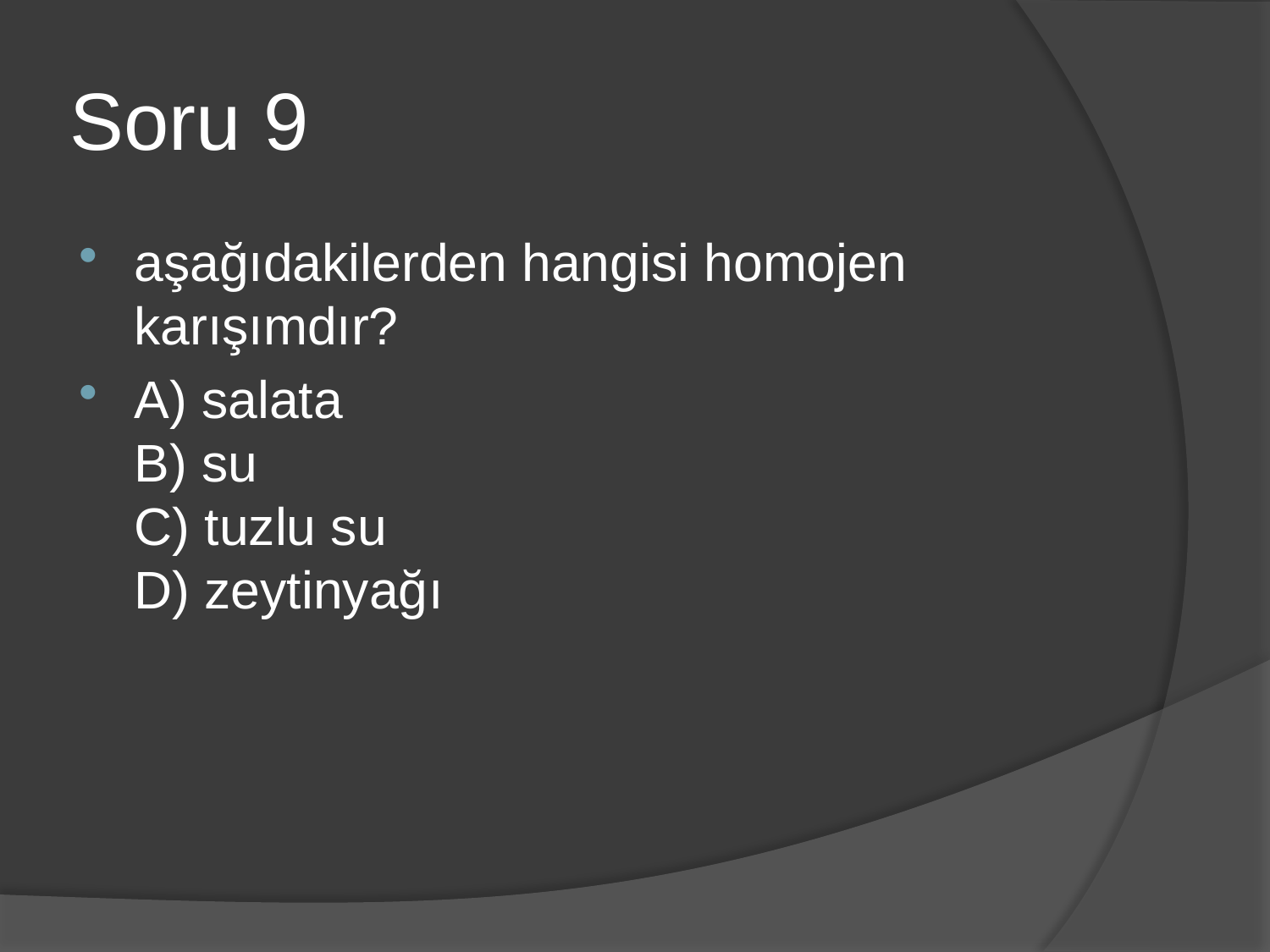

# Soru 9
aşağıdakilerden hangisi homojen karışımdır?
A) salata
B) su
C) tuzlu su
D) zeytinyağı